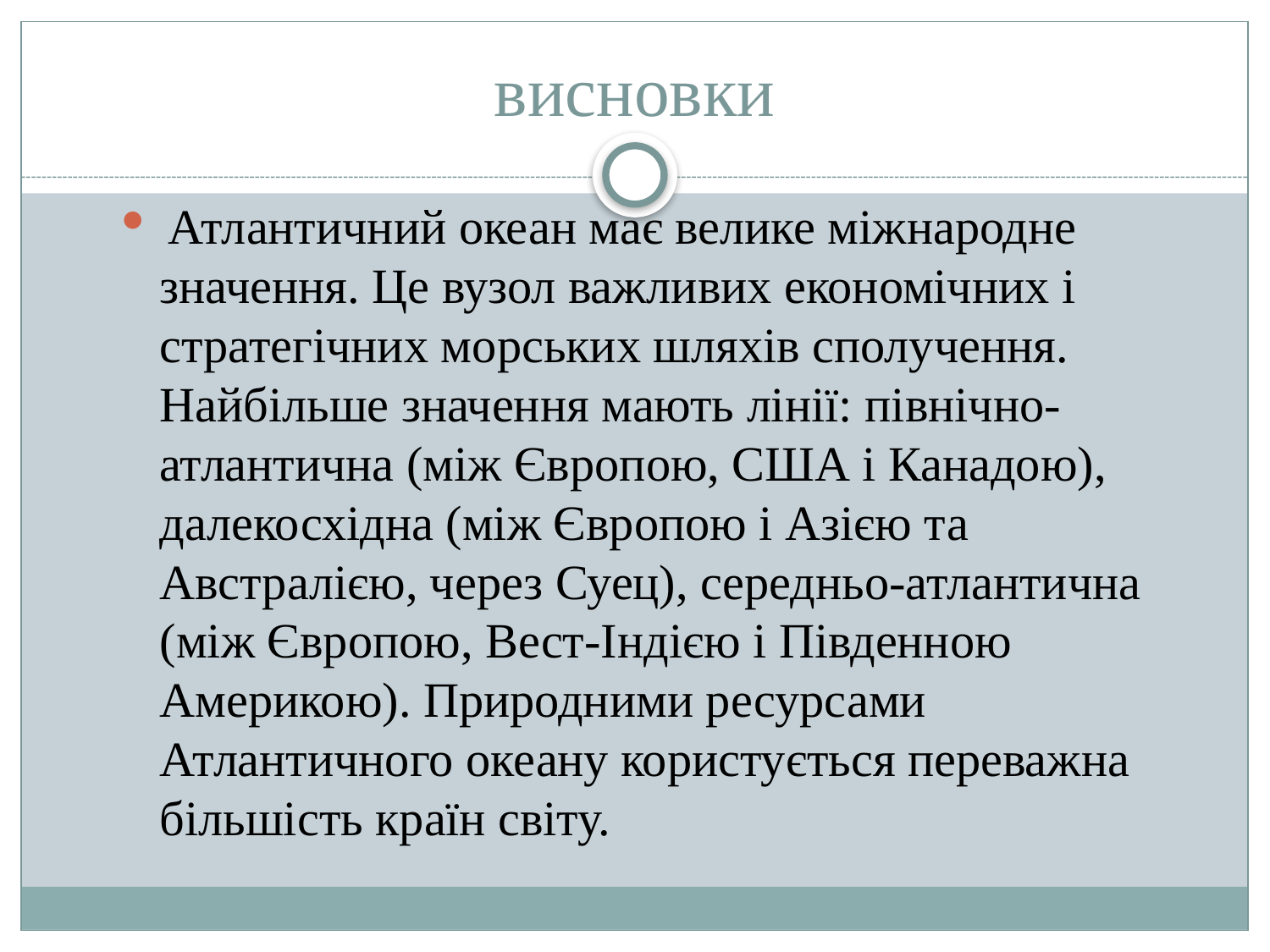

# висновки
 Атлантичний океан має велике міжнародне значення. Це вузол важливих економічних і стратегічних морських шляхів сполучення. Найбільше значення мають лінії: північно-атлантична (між Європою, США і Канадою), далекосхідна (між Європою і Азією та Австралією, через Суец), середньо-атлантична (між Європою, Вест-Індією і Південною Америкою). Природними ресурсами Атлантичного океану користується переважна більшість країн світу.